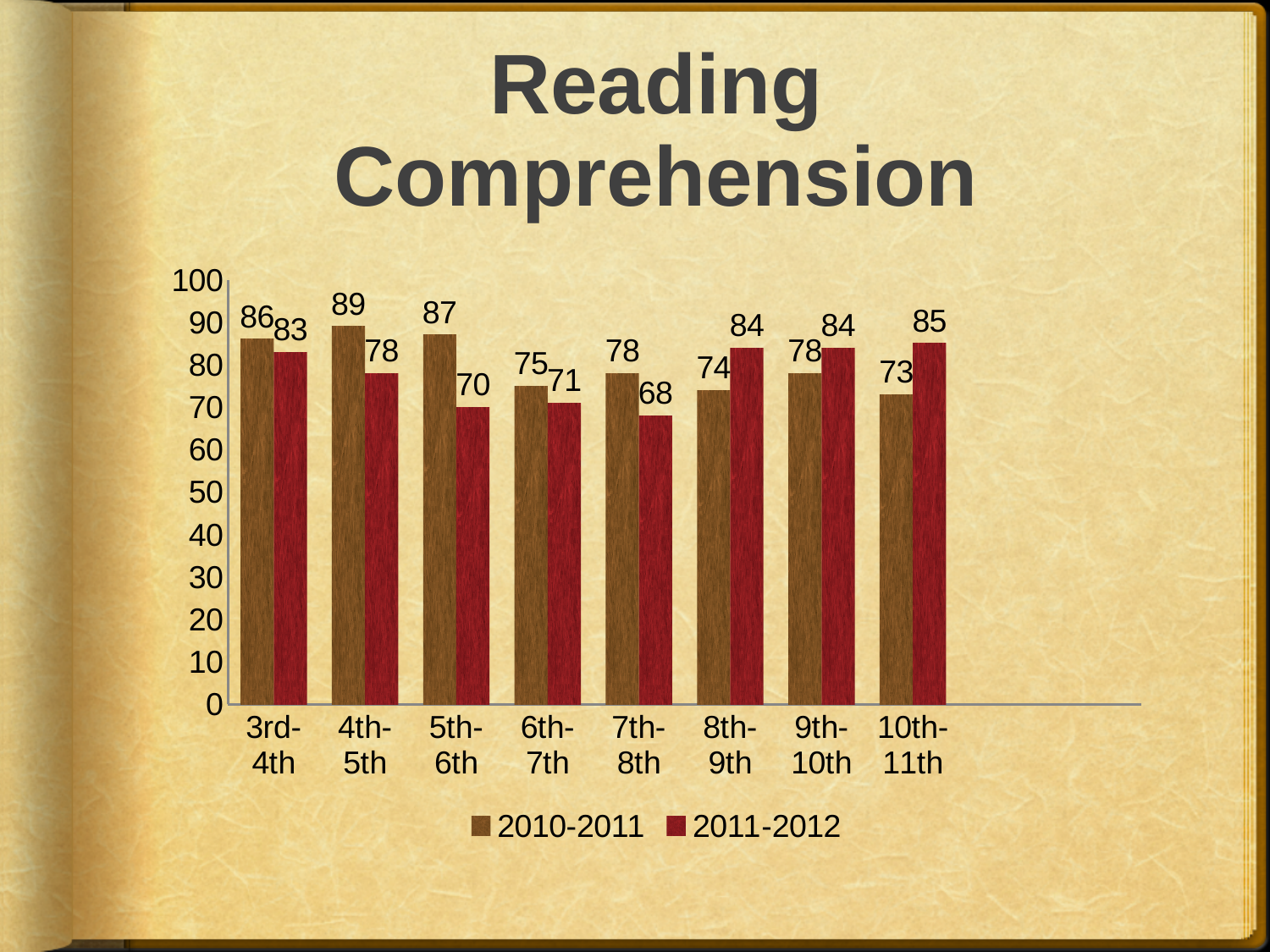

# Reading Comprehension

### Chart

| Category | 2010-2011 | 2011-2012 |
|---|---|---|
| 3rd-4th | 86.0 | 83.0 |
| 4th-5th | 89.0 | 78.0 |
| 5th-6th | 87.0 | 70.0 |
| 6th-7th | 75.0 | 71.0 |
| 7th-8th | 78.0 | 68.0 |
| 8th-9th | 74.0 | 84.0 |
| 9th-10th | 78.0 | 84.0 |
| 10th-11th | 73.0 | 85.0 |